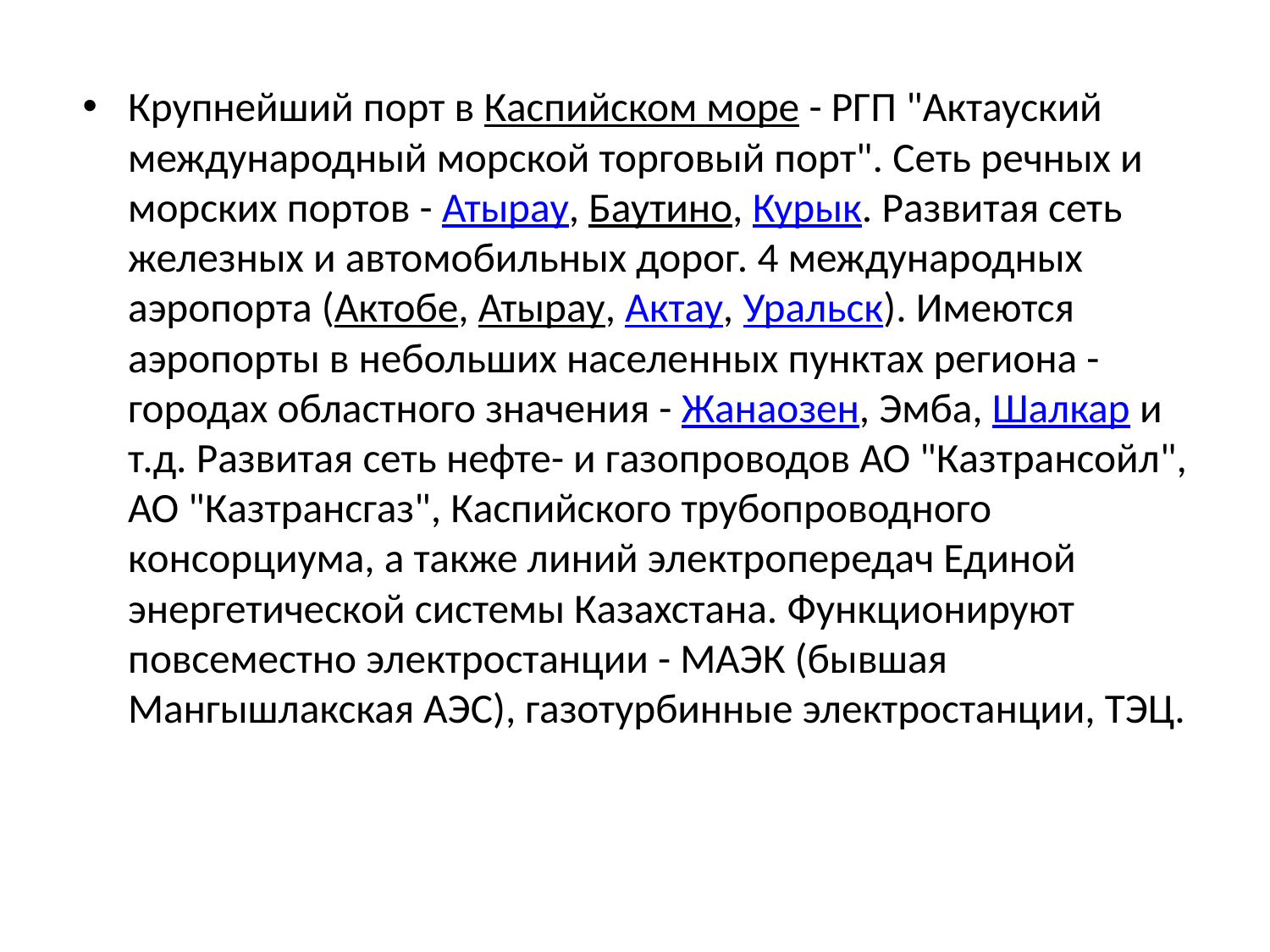

#
Крупнейший порт в Каспийском море - РГП "Актауский международный морской торговый порт". Сеть речных и морских портов - Атырау, Баутино, Курык. Развитая сеть железных и автомобильных дорог. 4 международных аэропорта (Актобе, Атырау, Актау, Уральск). Имеются аэропорты в небольших населенных пунктах региона - городах областного значения - Жанаозен, Эмба, Шалкар и т.д. Развитая сеть нефте- и газопроводов АО "Казтрансойл", АО "Казтрансгаз", Каспийского трубопроводного консорциума, а также линий электропередач Единой энергетической системы Казахстана. Функционируют повсеместно электростанции - МАЭК (бывшая Мангышлакская АЭС), газотурбинные электростанции, ТЭЦ.